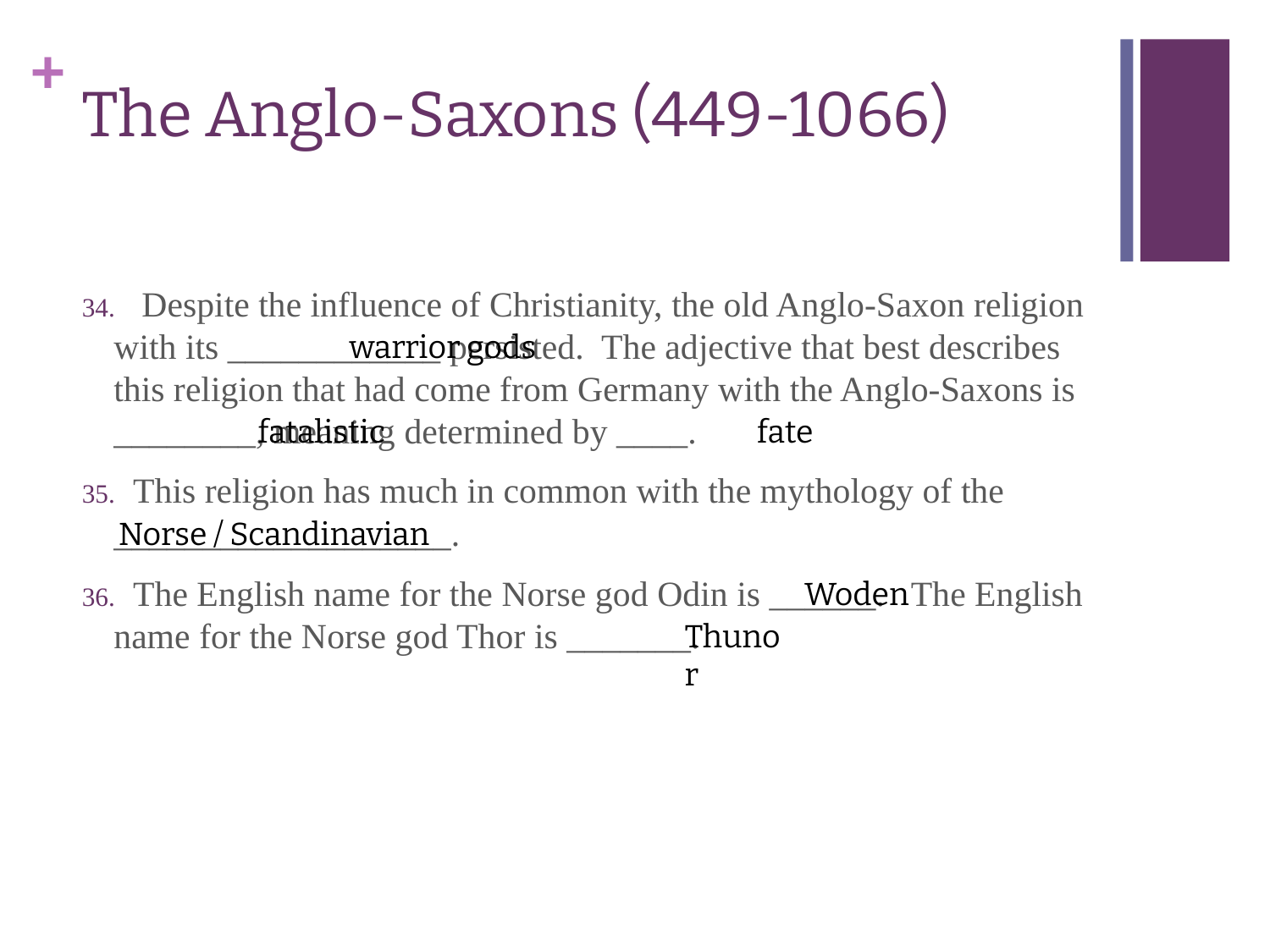

# The Anglo-Saxons (449-1066)
   Despite the influence of Christianity, the old Anglo-Saxon religion with its ____________ persisted.  The adjective that best describes this religion that had come from Germany with the Anglo-Saxons is ________, meaning determined by ____.
  This religion has much in common with the mythology of the ___________________.
  The English name for the Norse god Odin is ______.   The English name for the Norse god Thor is _______.
warrior gods
fatalistic
fate
Norse / Scandinavian
Woden
Thunor